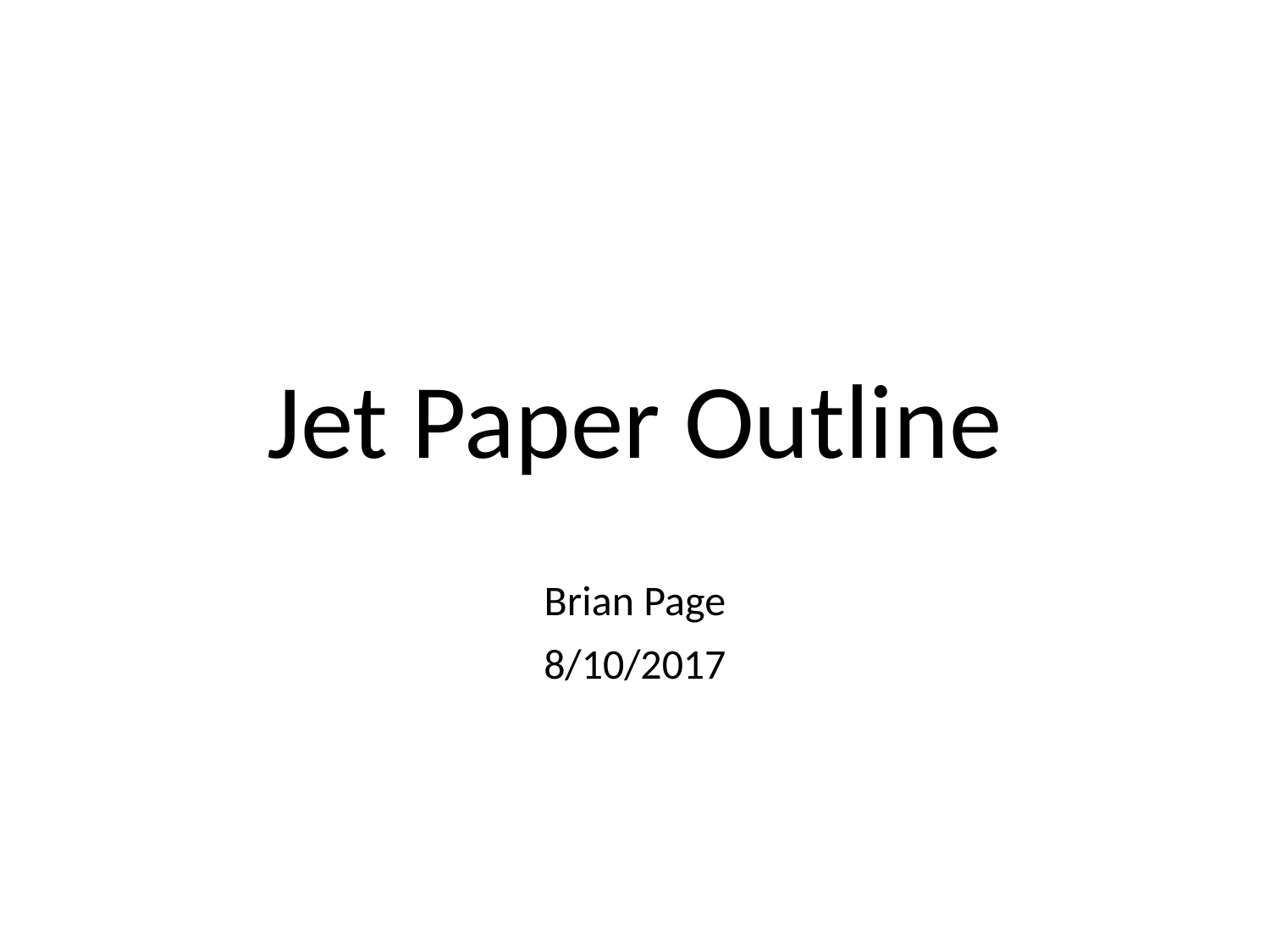

# Jet Paper Outline
Brian Page
8/10/2017